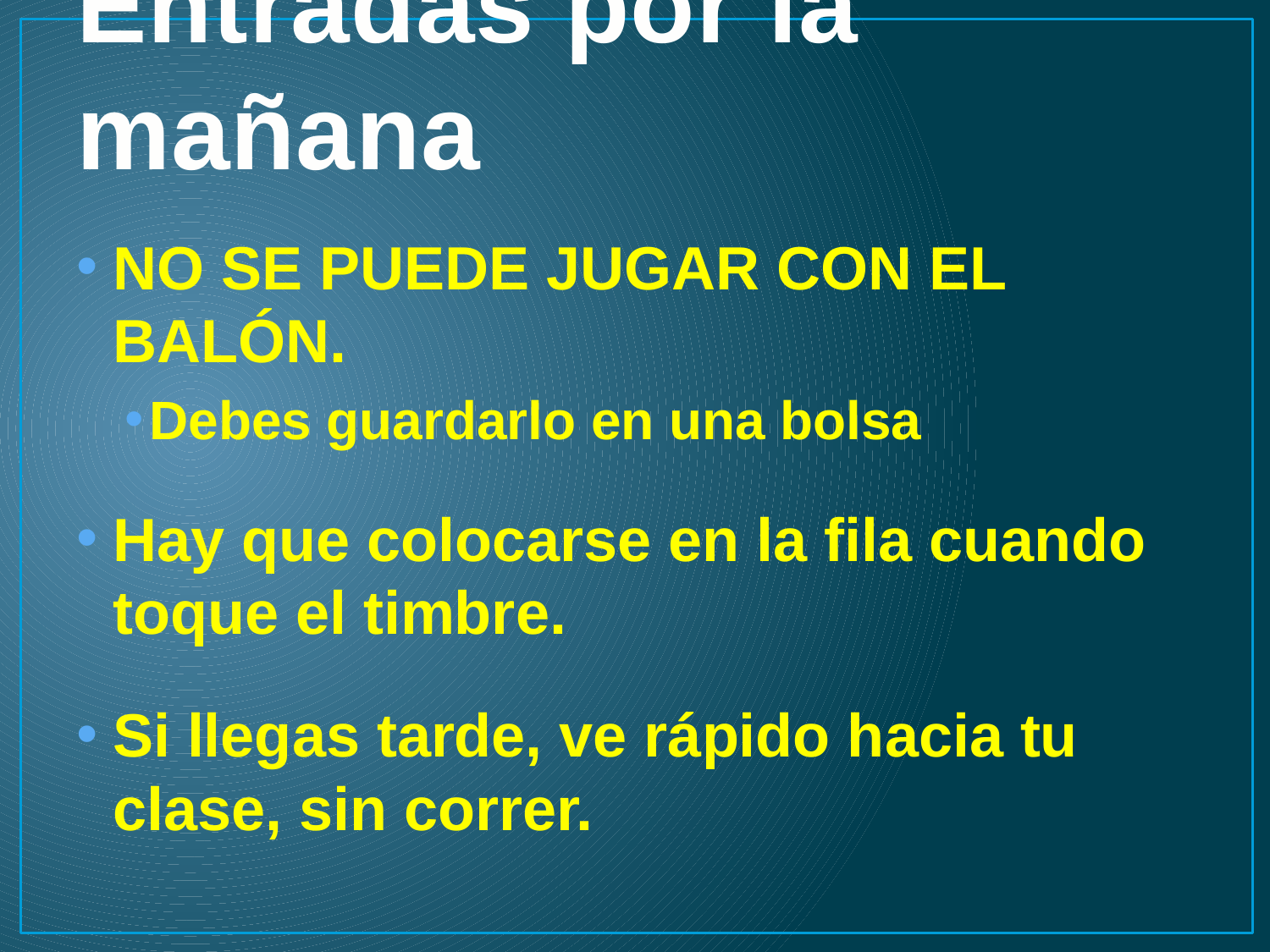

# Entradas por la mañana
NO SE PUEDE JUGAR CON EL BALÓN.
Debes guardarlo en una bolsa

Hay que colocarse en la fila cuando toque el timbre.

Si llegas tarde, ve rápido hacia tu clase, sin correr.